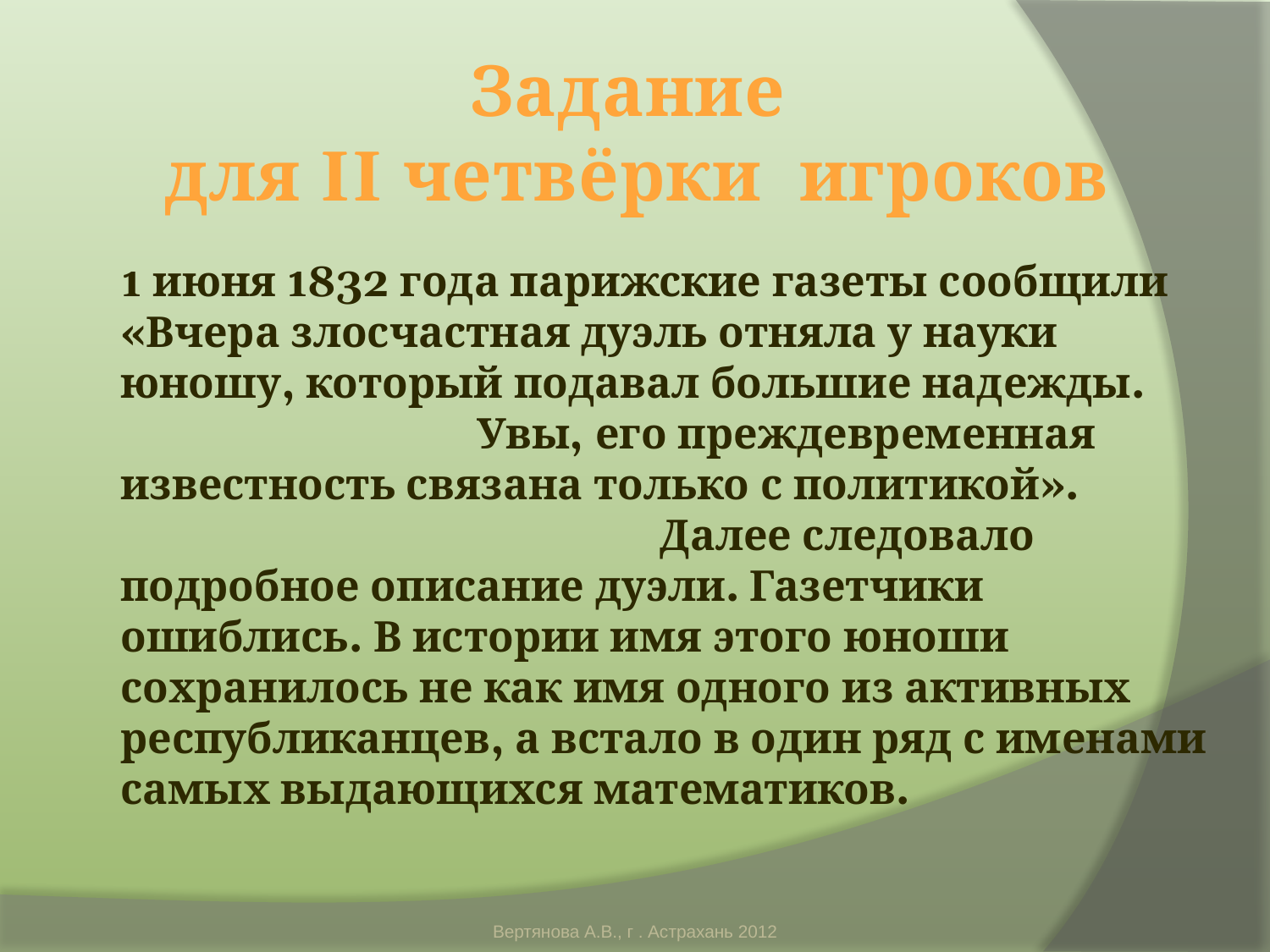

Задание
 для II четвёрки  игроков
     1 июня 1832 года парижские газеты сообщили «Вчера злосчастная дуэль отняла у науки юношу, который подавал большие надежды.                                       Увы, его преждевременная известность связана только с политикой».                                                              Далее следовало подробное описание дуэли. Газетчики ошиблись. В истории имя этого юноши сохранилось не как имя одного из активных республиканцев, а встало в один ряд с именами самых выдающихся математиков.

Вертянова А.В., г . Астрахань 2012